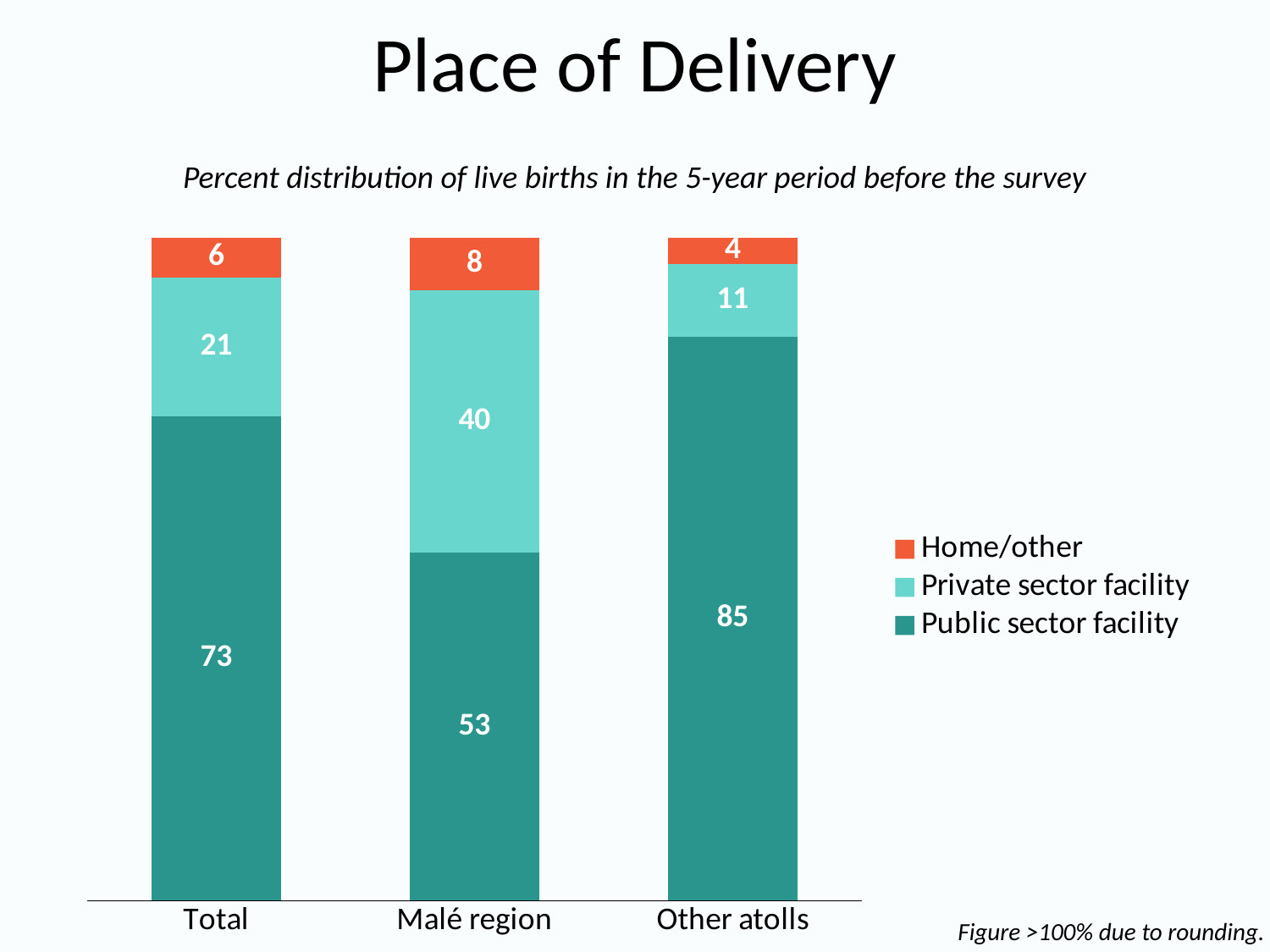

# Place of Delivery
Percent distribution of live births in the 5-year period before the survey

### Chart

| Category | Public sector facility | Private sector facility | Home/other |
|---|---|---|---|
| Total | 73.0 | 21.0 | 6.0 |
| Malé region | 53.0 | 40.0 | 8.0 |
| Other atolls | 85.0 | 11.0 | 4.0 |
Figure >100% due to rounding.